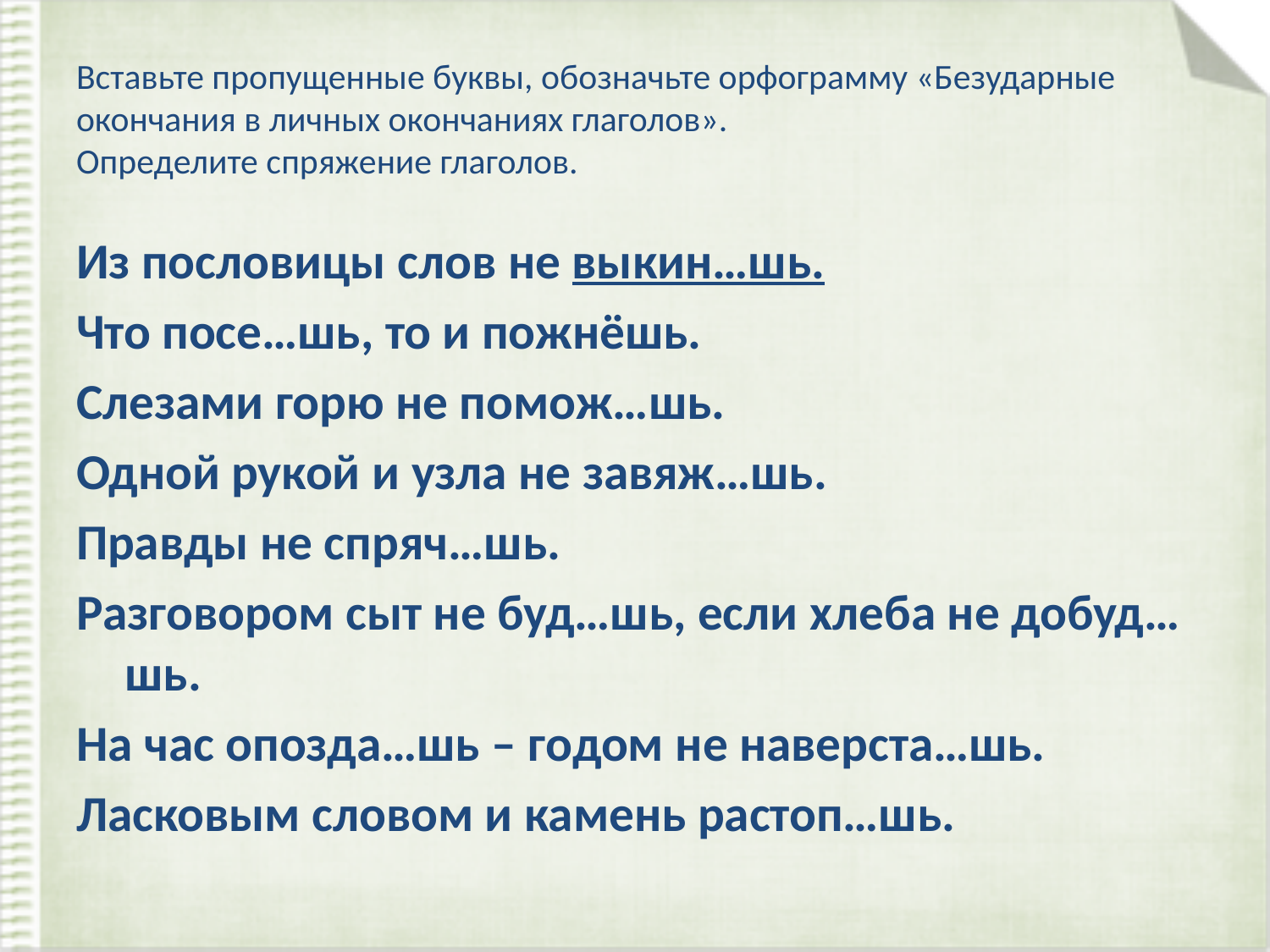

# Вставьте пропущенные буквы, обозначьте орфограмму «Безударные окончания в личных окончаниях глаголов». Определите спряжение глаголов.
Из пословицы слов не выкин…шь.
Что посе…шь, то и пожнёшь.
Слезами горю не помож…шь.
Одной рукой и узла не завяж…шь.
Правды не спряч…шь.
Разговором сыт не буд…шь, если хлеба не добуд…шь.
На час опозда…шь – годом не наверста…шь.
Ласковым словом и камень растоп…шь.